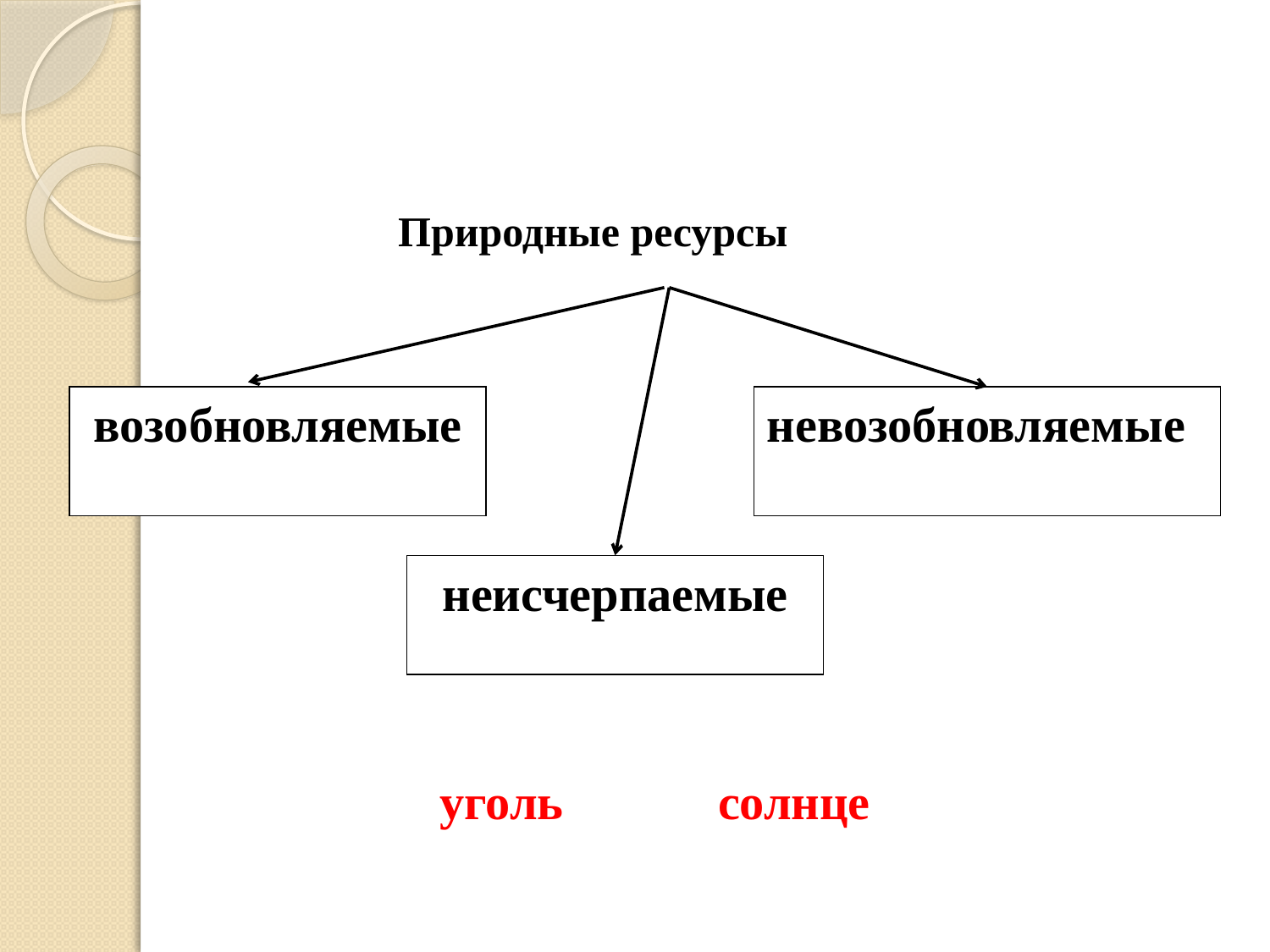

Природные ресурсы

возобновляемые
невозобновляемые
неисчерпаемые
уголь
солнце